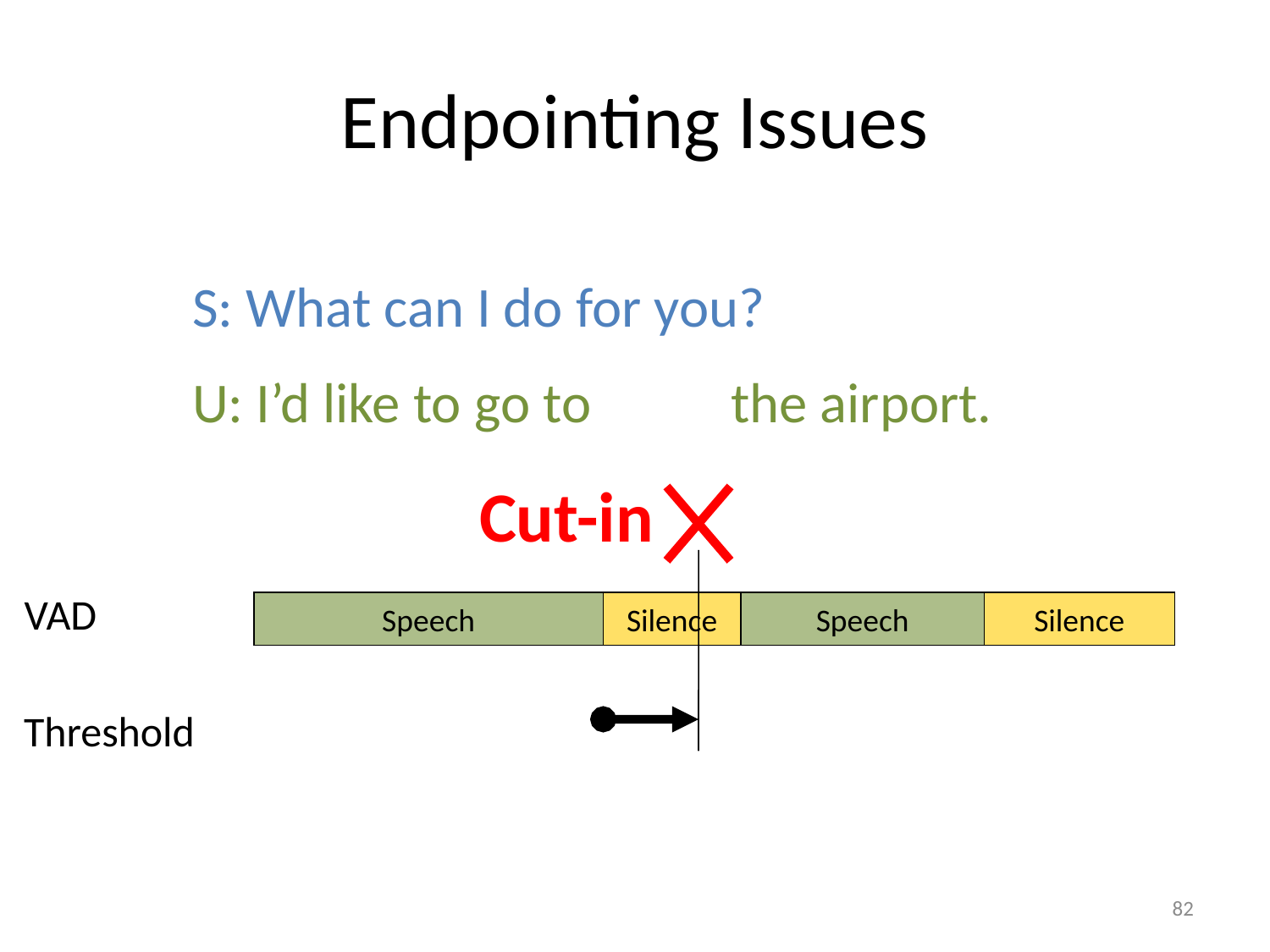

# Endpointing Issues
S: What can I do for you?
U: I’d like to go to           the airport.
Cut-in

VAD
Speech
Silence
Speech
Silence
Threshold

82